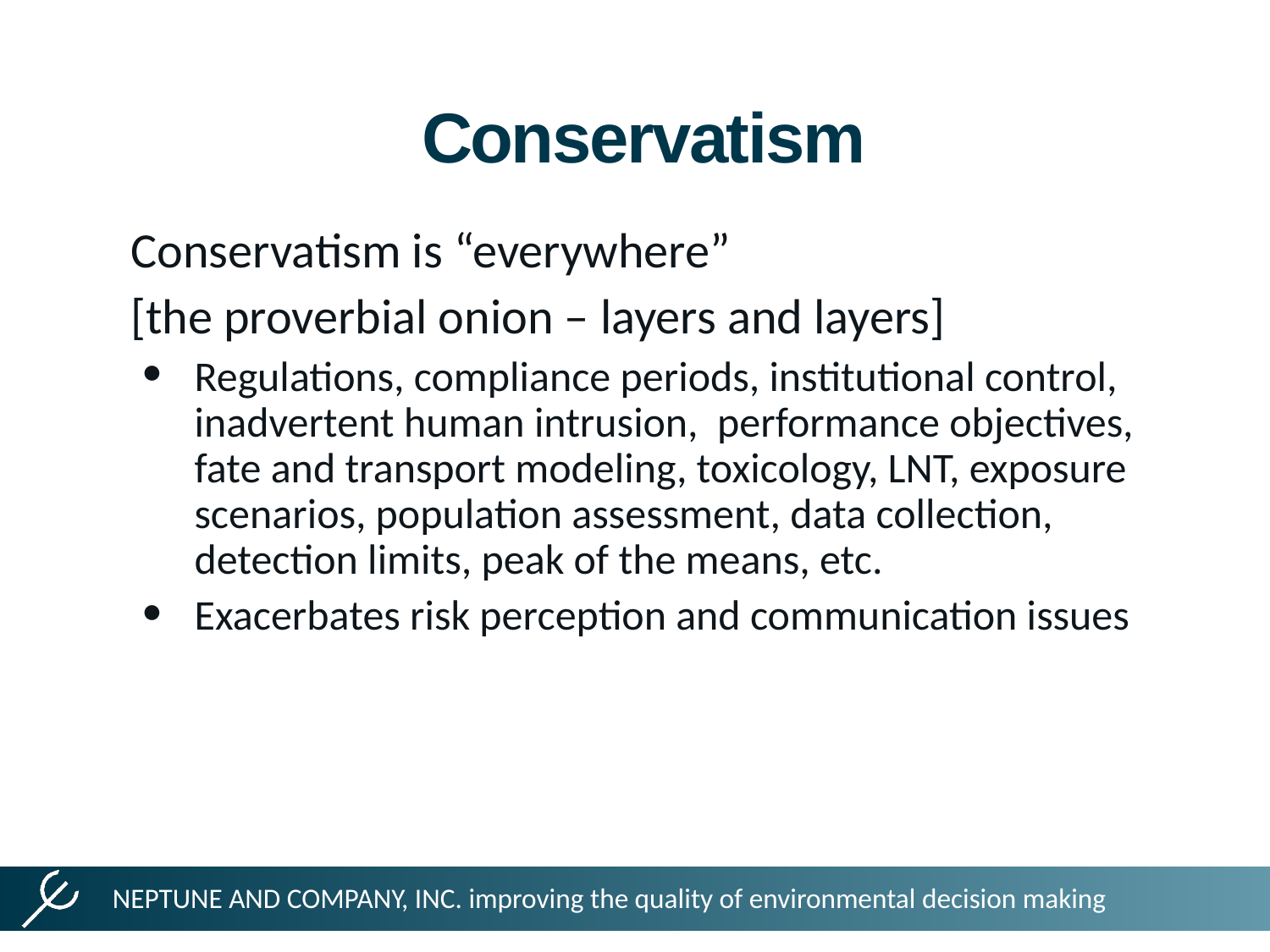

Conservatism
Conservatism is “everywhere”
[the proverbial onion – layers and layers]
Regulations, compliance periods, institutional control, inadvertent human intrusion,  performance objectives, fate and transport modeling, toxicology, LNT, exposure scenarios, population assessment, data collection, detection limits, peak of the means, etc.
Exacerbates risk perception and communication issues
NEPTUNE AND COMPANY, INC. improving the quality of environmental decision making